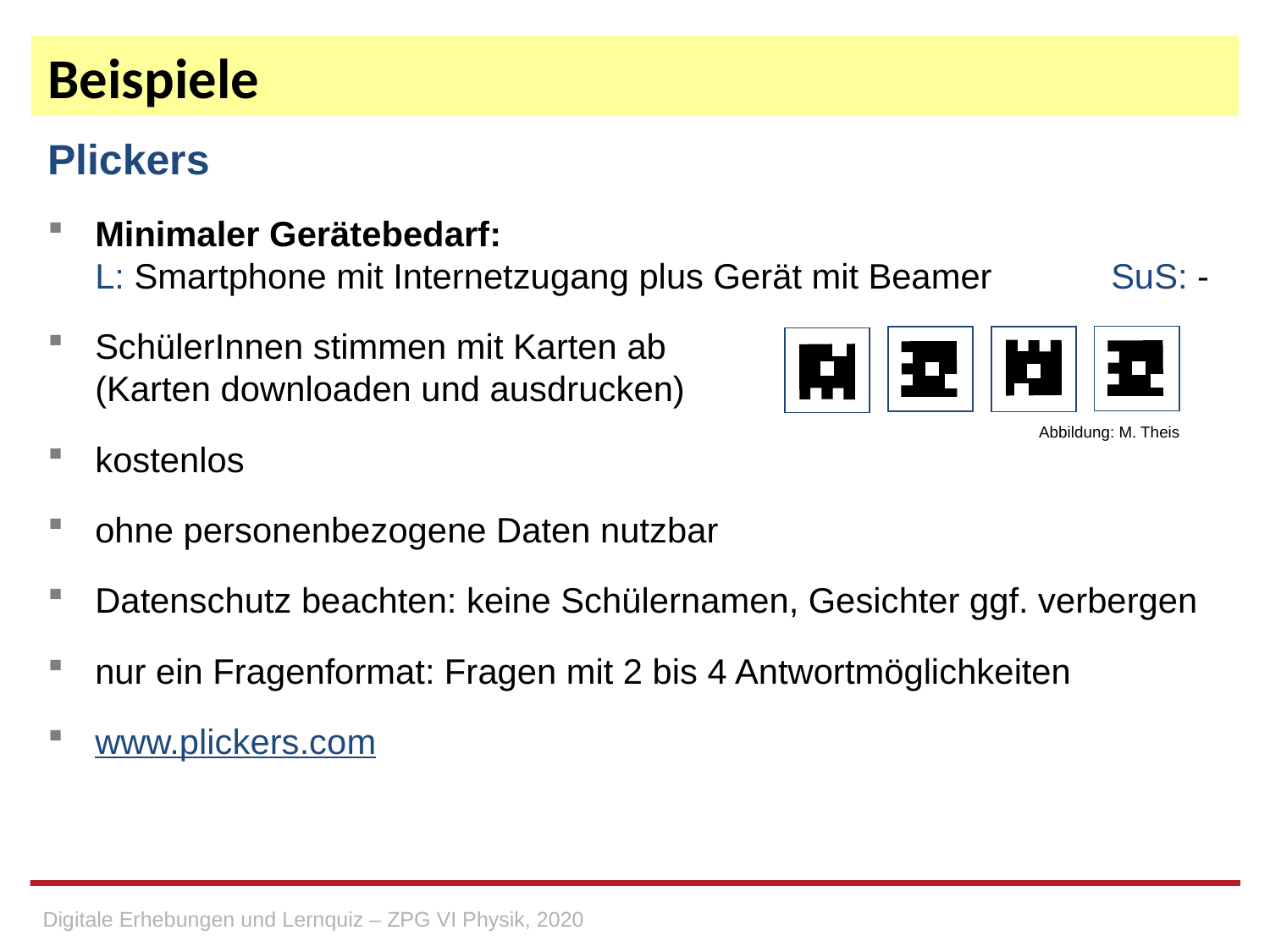

# Beispiele
Plickers
Minimaler Gerätebedarf:
L: Smartphone mit Internetzugang plus Gerät mit Beamer	SuS: -
SchülerInnen stimmen mit Karten ab
(Karten downloaden und ausdrucken)
kostenlos
ohne personenbezogene Daten nutzbar
Datenschutz beachten: keine Schülernamen, Gesichter ggf. verbergen
nur ein Fragenformat: Fragen mit 2 bis 4 Antwortmöglichkeiten
www.plickers.com

Abbildung: M. Theis
Digitale Erhebungen und Lernquiz – ZPG VI Physik, 2020